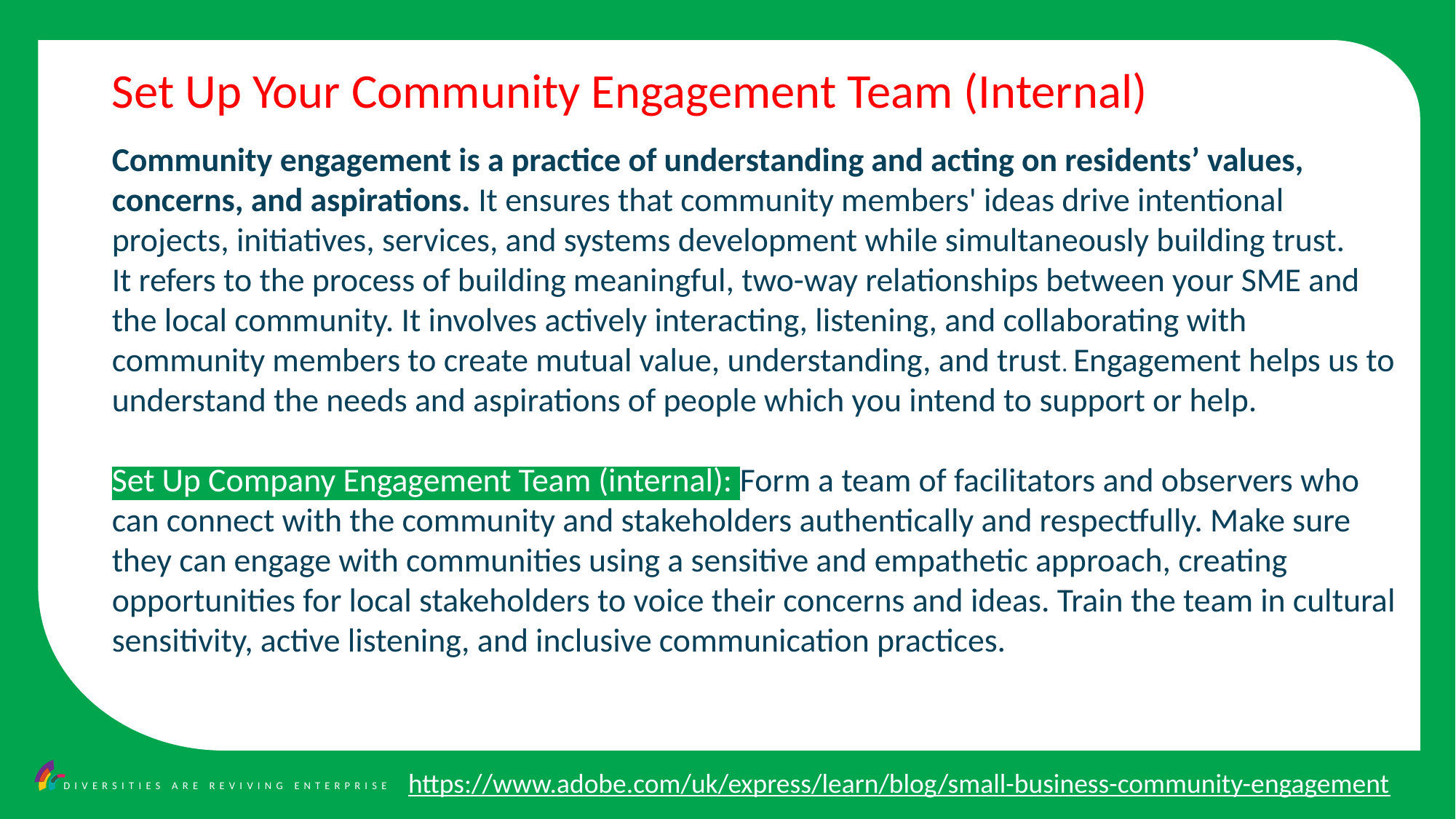

Set Up Your Community Engagement Team (Internal)
Community engagement is a practice of understanding and acting on residents’ values, concerns, and aspirations. It ensures that community members' ideas drive intentional projects, initiatives, services, and systems development while simultaneously building trust.
It refers to the process of building meaningful, two-way relationships between your SME and the local community. It involves actively interacting, listening, and collaborating with community members to create mutual value, understanding, and trust. Engagement helps us to understand the needs and aspirations of people which you intend to support or help.

Set Up Company Engagement Team (internal): Form a team of facilitators and observers who can connect with the community and stakeholders authentically and respectfully. Make sure they can engage with communities using a sensitive and empathetic approach, creating opportunities for local stakeholders to voice their concerns and ideas. Train the team in cultural sensitivity, active listening, and inclusive communication practices.

https://www.adobe.com/uk/express/learn/blog/small-business-community-engagement